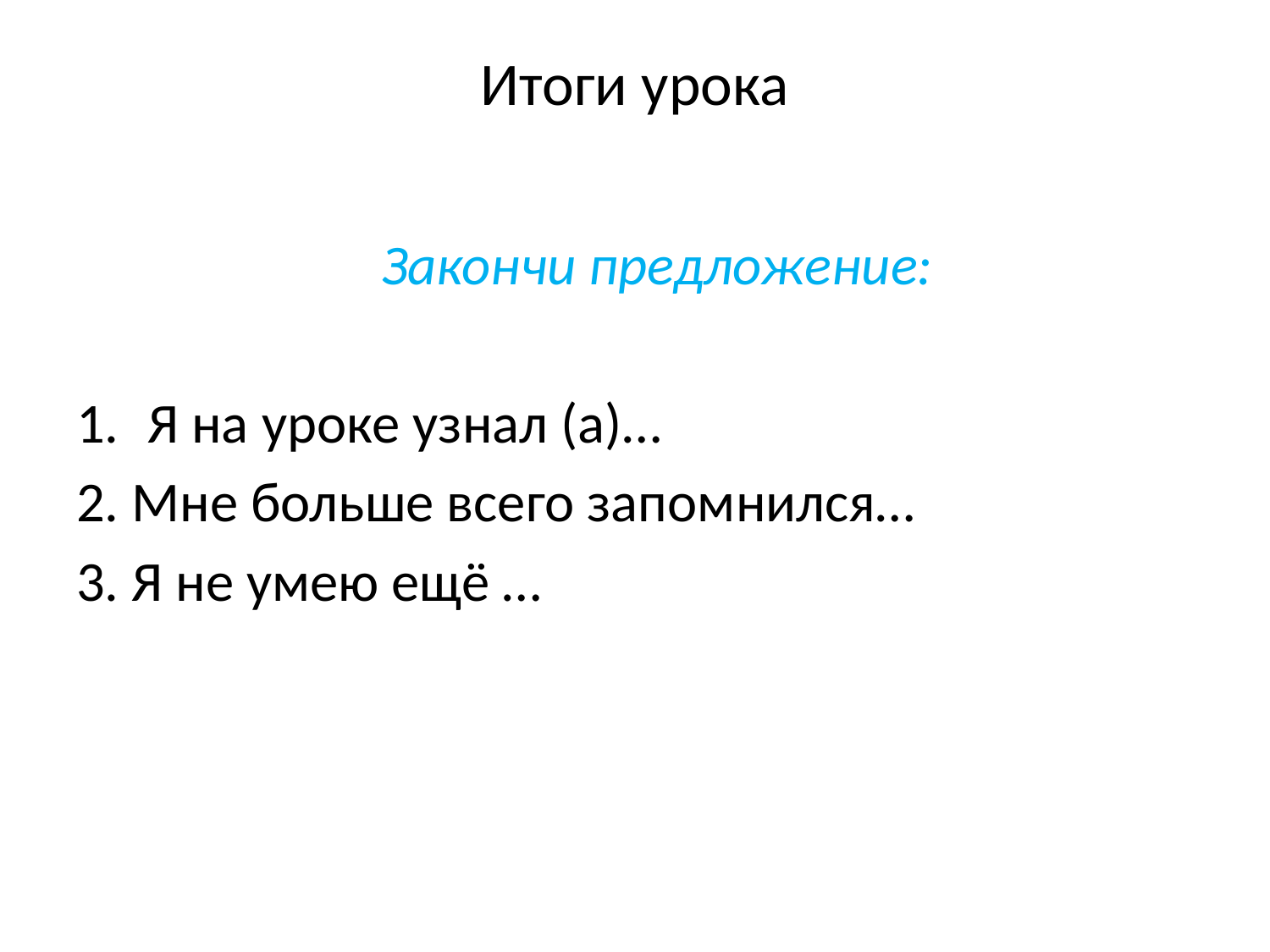

# Итоги урока
                        Закончи предложение:

Я на уроке узнал (а)…
2. Мне больше всего запомнился…
3. Я не умею ещё …